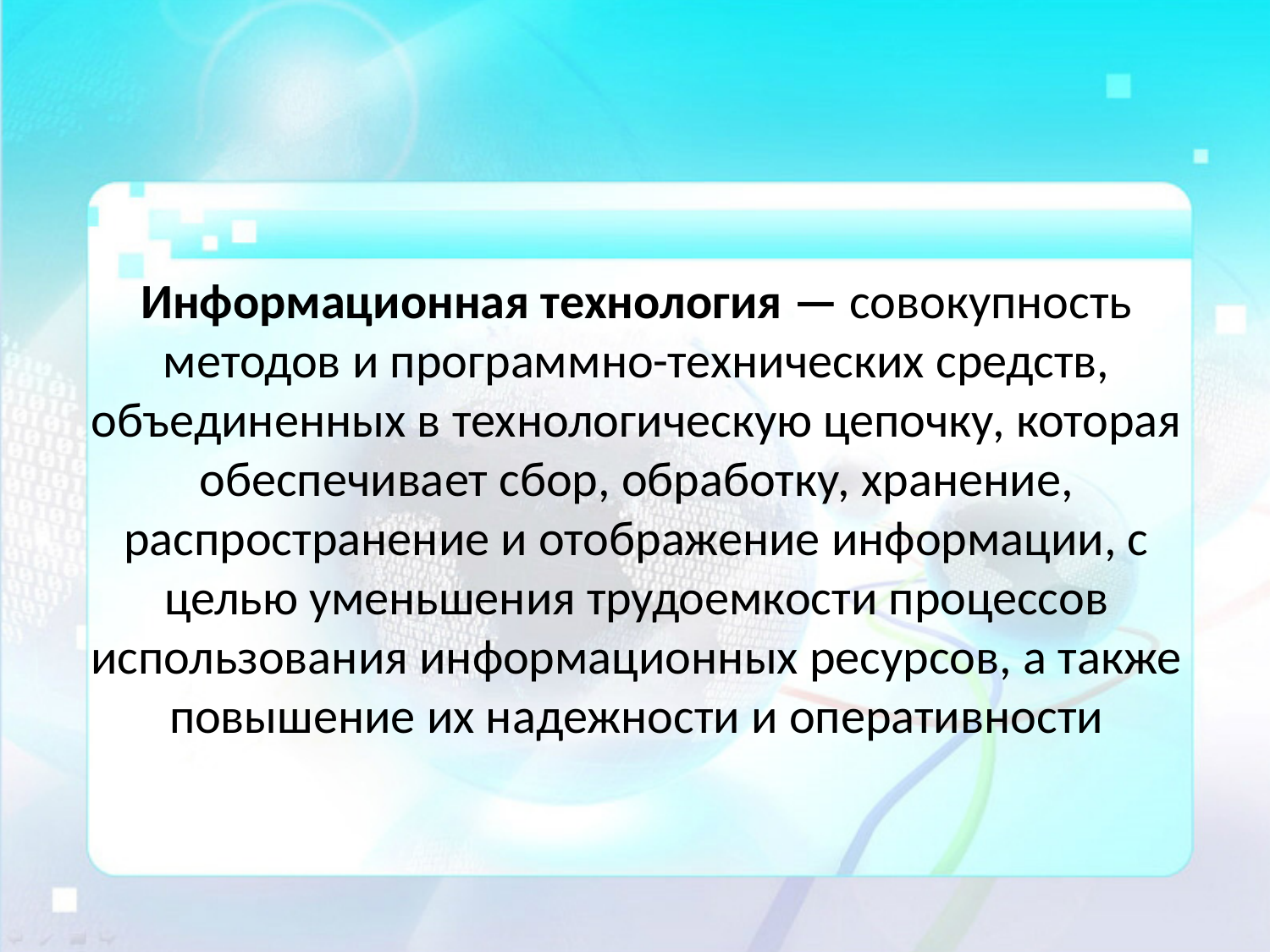

# Информационная технология — совокупность методов и программно-технических средств, объединенных в технологическую цепочку, которая обеспечивает сбор, обработку, хранение, распространение и отображение информации, с целью уменьшения трудоемкости процессов использования информационных ресурсов, а также повышение их надежности и оперативности